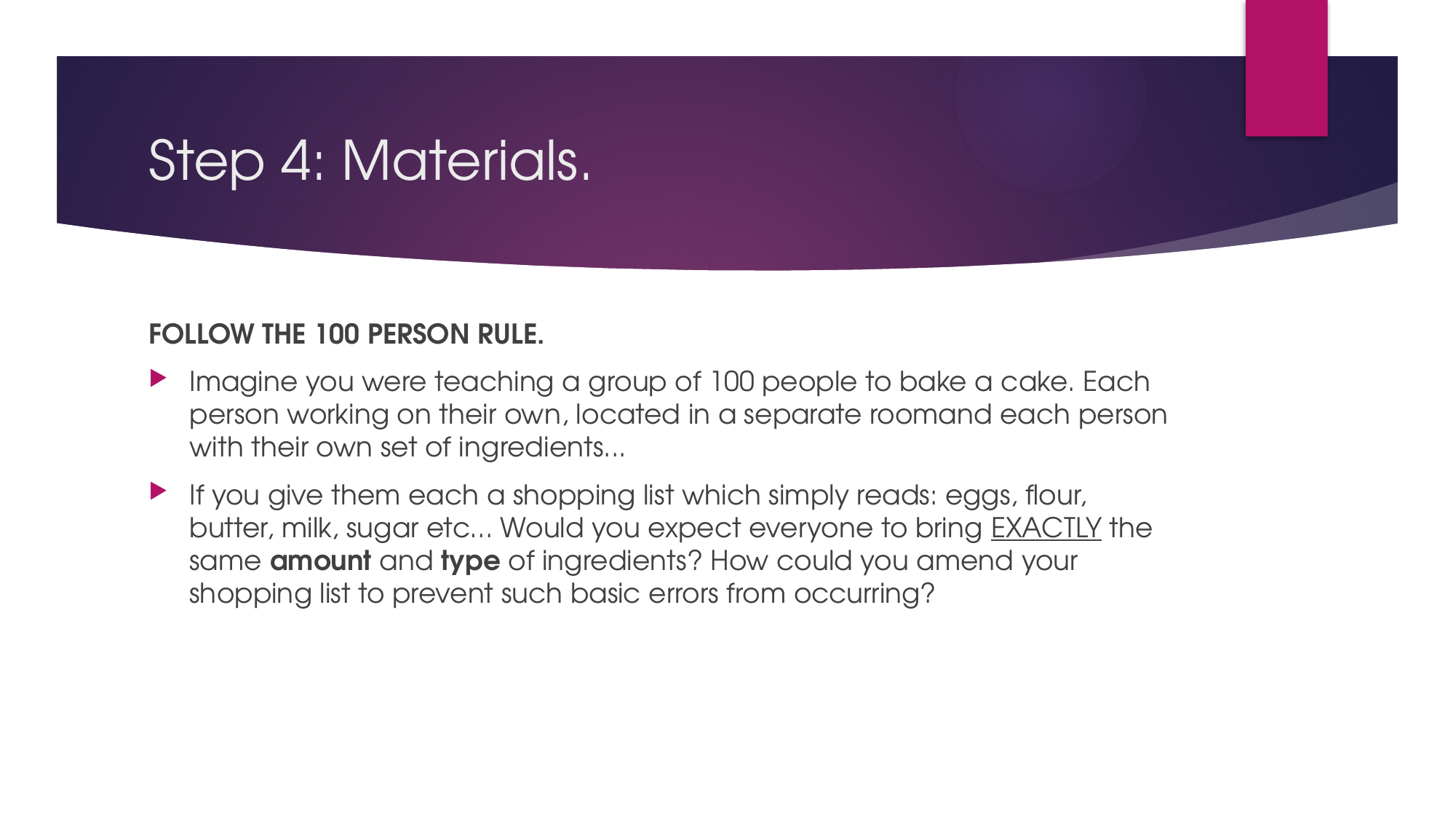

# Step 4: Materials.
FOLLOW THE 100 PERSON RULE.
Imagine you were teaching a group of 100 people to bake a cake. Each person working on their own, located in a separate roomand each person with their own set of ingredients...
If you give them each a shopping list which simply reads: eggs, flour, butter, milk, sugar etc… Would you expect everyone to bring EXACTLY the same amount and type of ingredients? How could you amend your shopping list to prevent such basic errors from occurring?